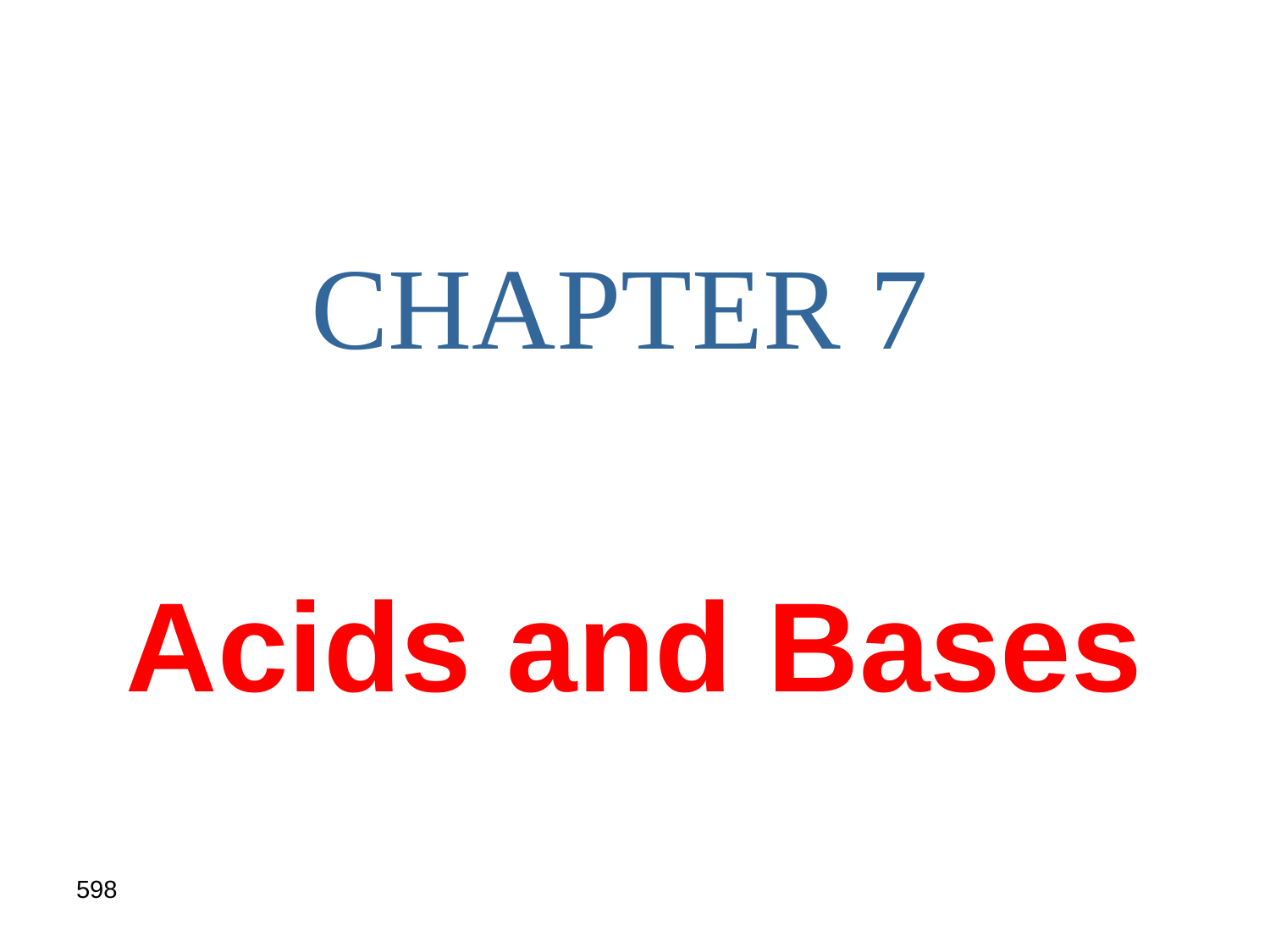

CHAPTER 7
# Acids and Bases
598